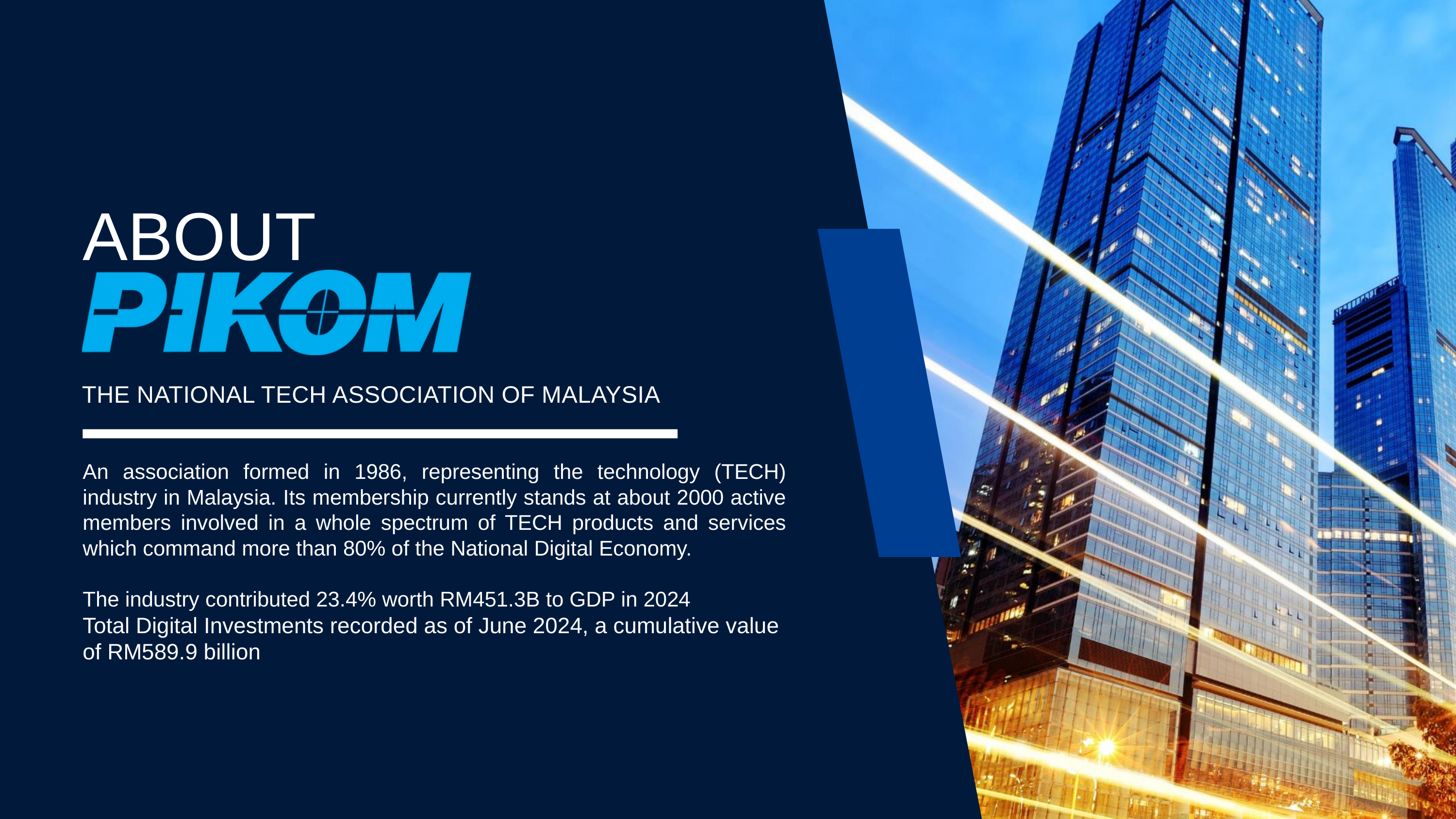

ABOUT

THE NATIONAL TECH ASSOCIATION OF MALAYSIA

An association formed in 1986, representing the technology (TECH) industry in Malaysia. Its membership currently stands at about 2000 active members involved in a whole spectrum of TECH products and services which command more than 80% of the National Digital Economy.

The industry contributed 23.4% worth RM451.3B to GDP in 2024
Total Digital Investments recorded as of June 2024, a cumulative value of RM589.9 billion